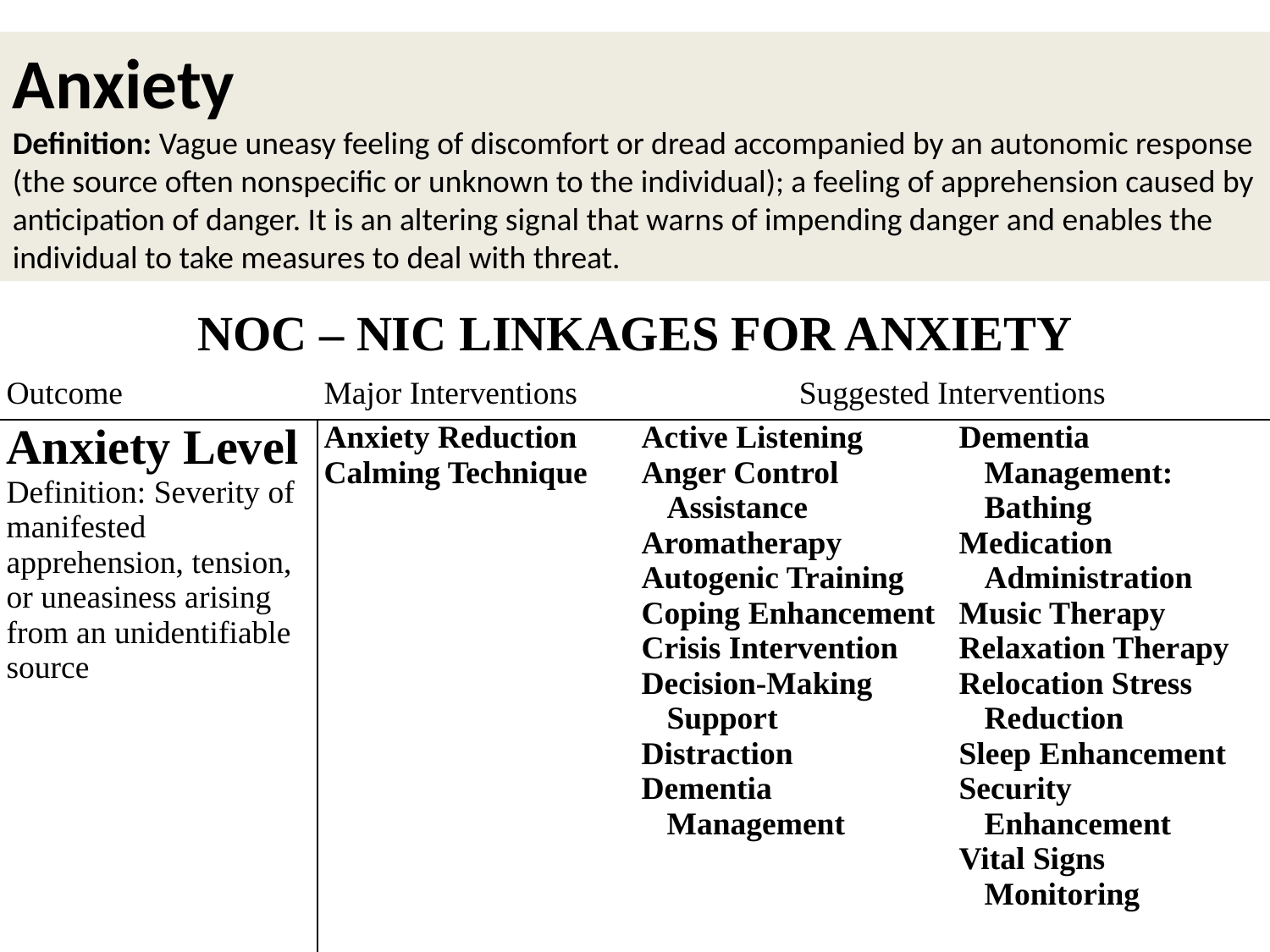

Anxiety
Definition: Vague uneasy feeling of discomfort or dread accompanied by an autonomic response (the source often nonspecific or unknown to the individual); a feeling of apprehension caused by anticipation of danger. It is an altering signal that warns of impending danger and enables the individual to take measures to deal with threat.
| NOC – NIC Linkages for Anxiety |  |  |  |
| --- | --- | --- | --- |
| Outcome | Major Interventions | Suggested Interventions |  |
| Anxiety Level Definition: Severity of manifested apprehension, tension, or uneasiness arising from an unidentifiable source | Anxiety Reduction Calming Technique | Active Listening Anger Control Assistance Aromatherapy Autogenic Training Coping Enhancement Crisis Intervention Decision-Making Support Distraction Dementia Management | Dementia Management: Bathing Medication Administration Music Therapy Relaxation Therapy Relocation Stress Reduction Sleep Enhancement Security Enhancement Vital Signs Monitoring |